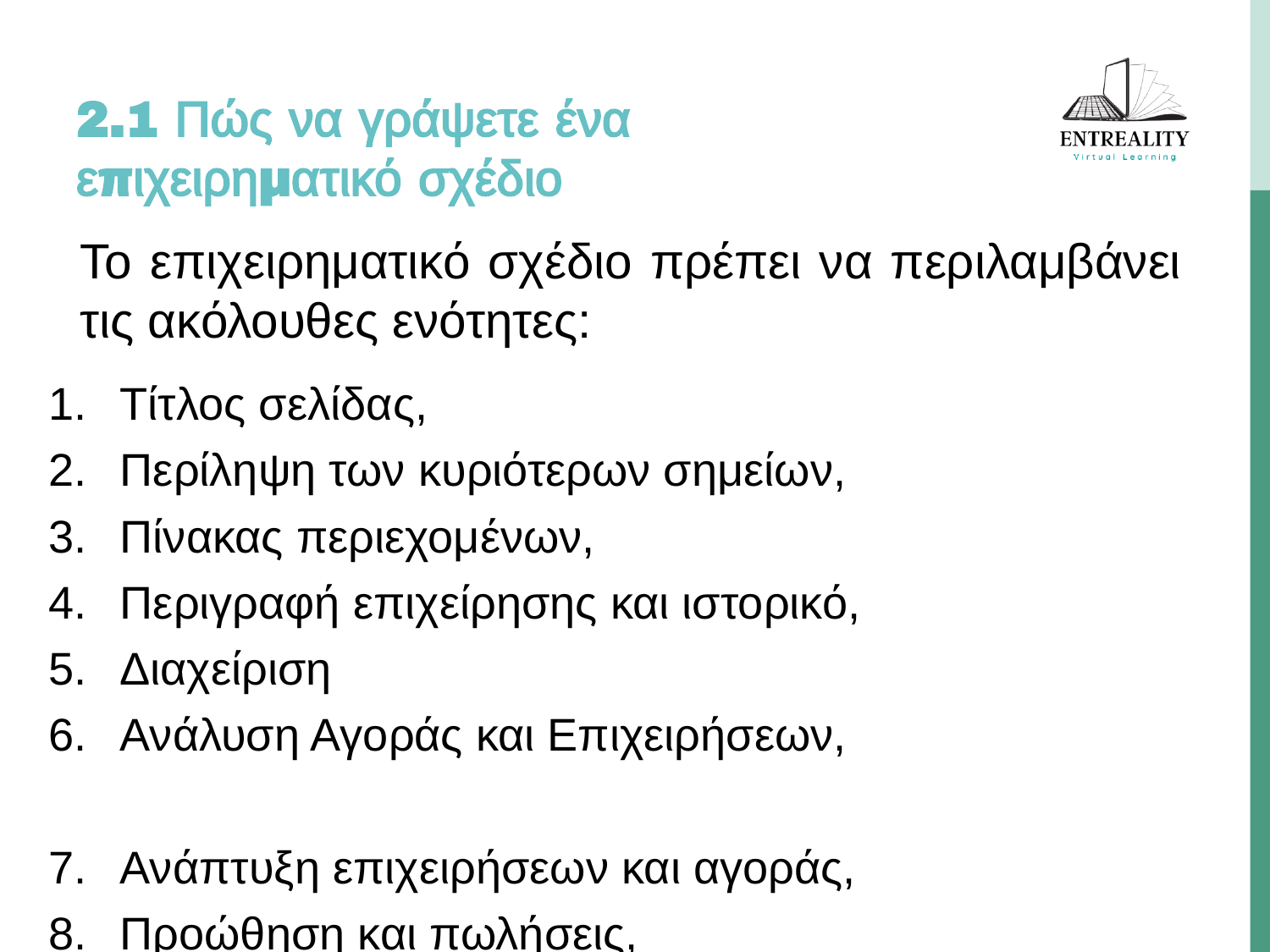

# 2.1 Πώς να γράψετε ένα επιχειρηματικό σχέδιο
Το επιχειρηματικό σχέδιο πρέπει να περιλαμβάνει τις ακόλουθες ενότητες:
Τίτλος σελίδας,
Περίληψη των κυριότερων σημείων,
Πίνακας περιεχομένων,
Περιγραφή επιχείρησης και ιστορικό,
Διαχείριση
Ανάλυση Αγοράς και Επιχειρήσεων,

Ανάπτυξη επιχειρήσεων και αγοράς,
Προώθηση και πωλήσεις,
Οικονομικά στοιχεία,
Εφαρμογή κεφαλαίου,
Παράρτημα.